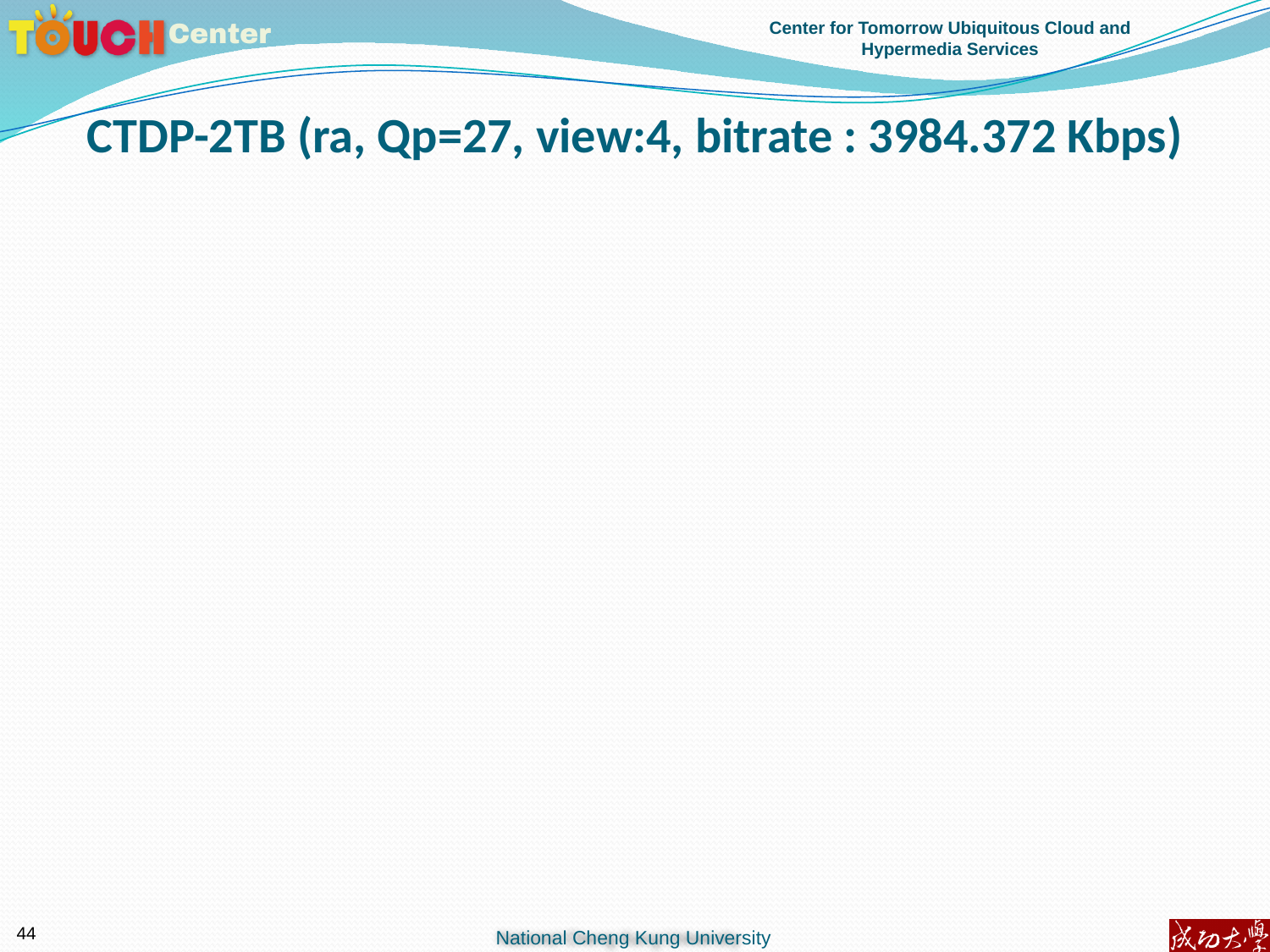

# CTDP-2TB (ra, Qp=27, view:4, bitrate : 3984.372 Kbps)